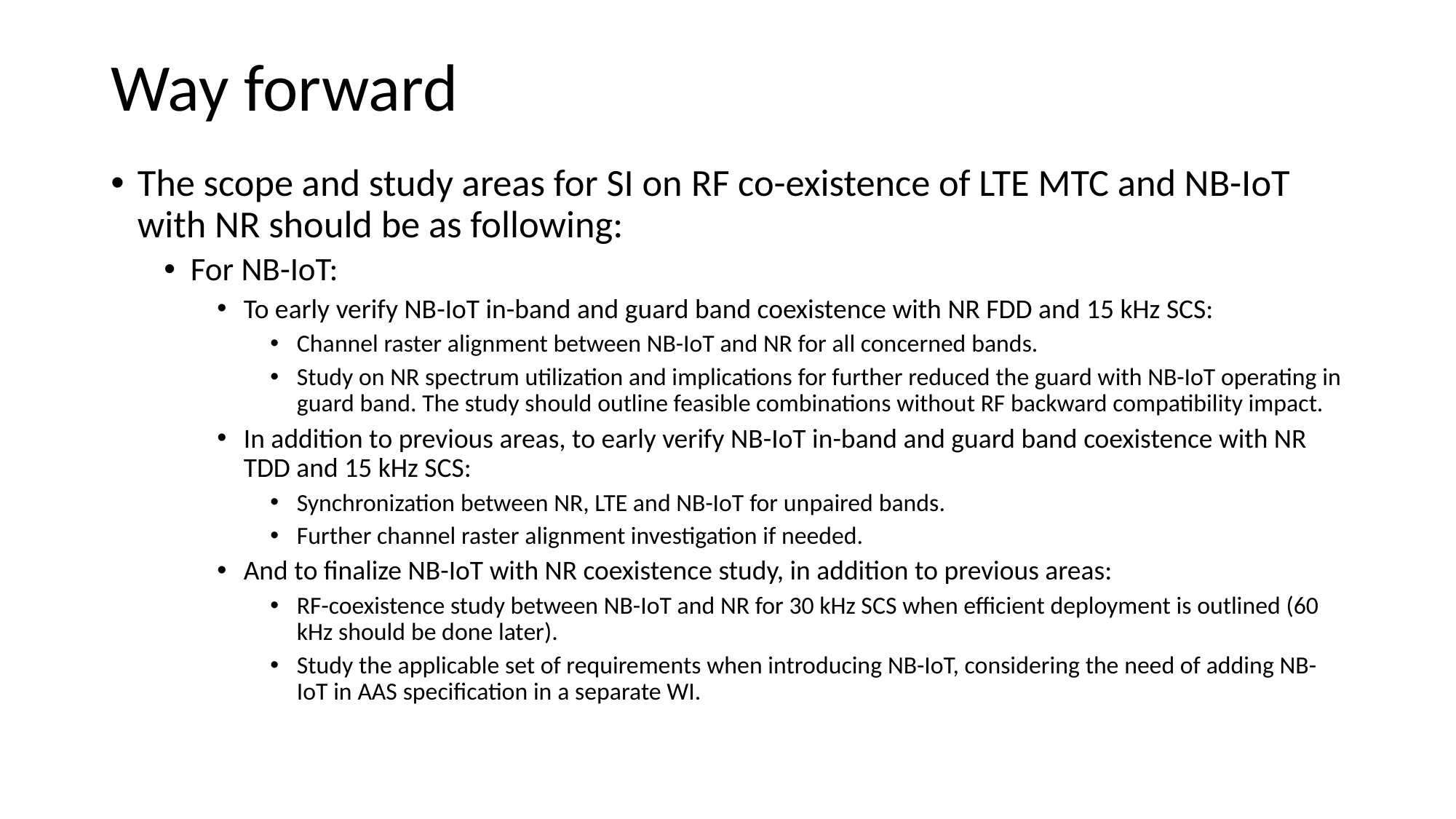

# Way forward
The scope and study areas for SI on RF co-existence of LTE MTC and NB-IoT with NR should be as following:
For NB-IoT:
To early verify NB-IoT in-band and guard band coexistence with NR FDD and 15 kHz SCS:
Channel raster alignment between NB-IoT and NR for all concerned bands.
Study on NR spectrum utilization and implications for further reduced the guard with NB-IoT operating in guard band. The study should outline feasible combinations without RF backward compatibility impact.
In addition to previous areas, to early verify NB-IoT in-band and guard band coexistence with NR TDD and 15 kHz SCS:
Synchronization between NR, LTE and NB-IoT for unpaired bands.
Further channel raster alignment investigation if needed.
And to finalize NB-IoT with NR coexistence study, in addition to previous areas:
RF-coexistence study between NB-IoT and NR for 30 kHz SCS when efficient deployment is outlined (60 kHz should be done later).
Study the applicable set of requirements when introducing NB-IoT, considering the need of adding NB-IoT in AAS specification in a separate WI.